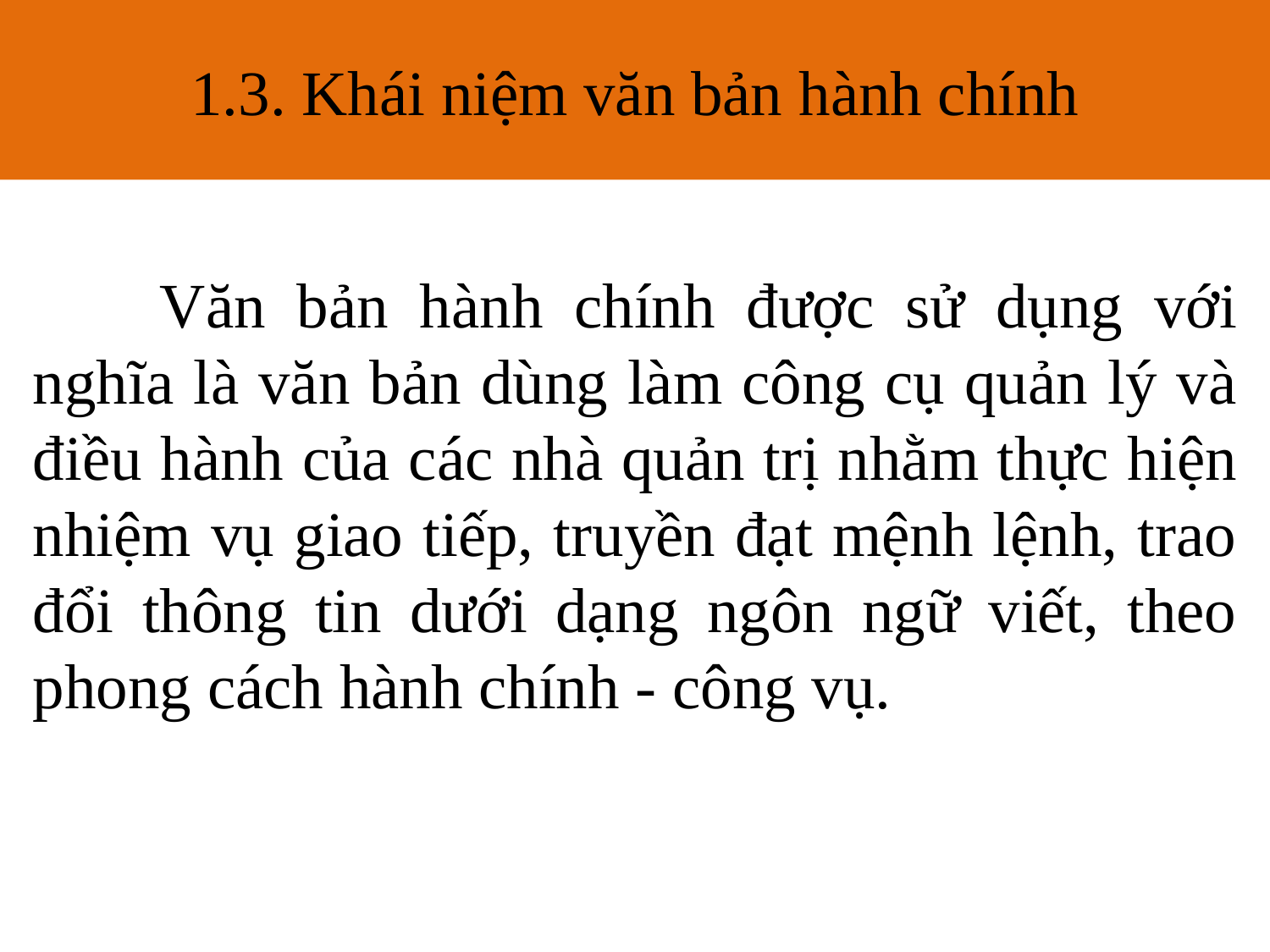

# 1.3. Khái niệm văn bản hành chính
1.3. Khái niệm văn bản hành chính

	Văn bản hành chính được sử dụng với nghĩa là văn bản dùng làm công cụ quản lý và điều hành của các nhà quản trị nhằm thực hiện nhiệm vụ giao tiếp, truyền đạt mệnh lệnh, trao đổi thông tin dưới dạng ngôn ngữ viết, theo phong cách hành chính - công vụ.